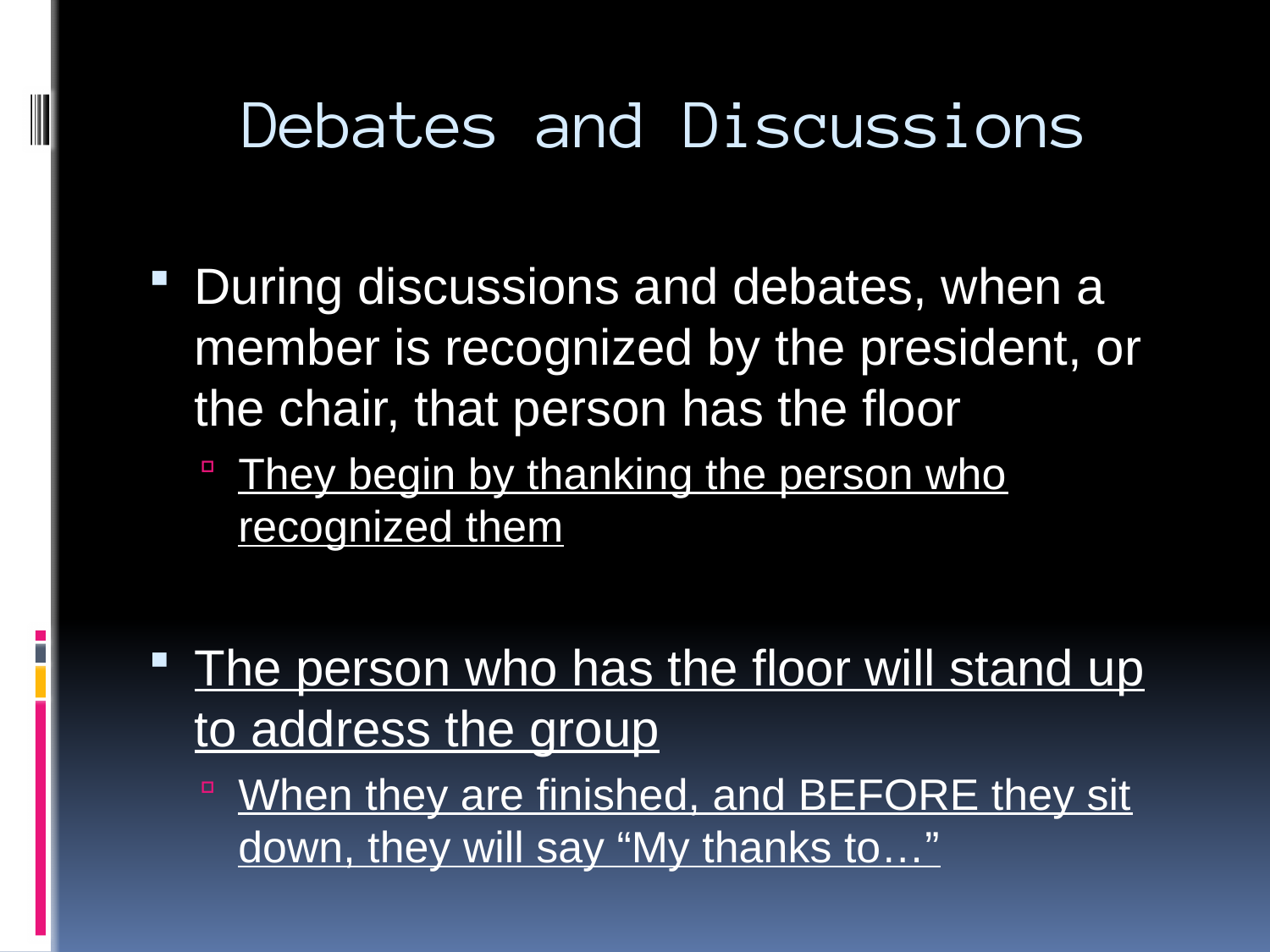

# Debates and Discussions
During discussions and debates, when a member is recognized by the president, or the chair, that person has the floor
They begin by thanking the person who recognized them

The person who has the floor will stand up to address the group
When they are finished, and BEFORE they sit down, they will say “My thanks to…”